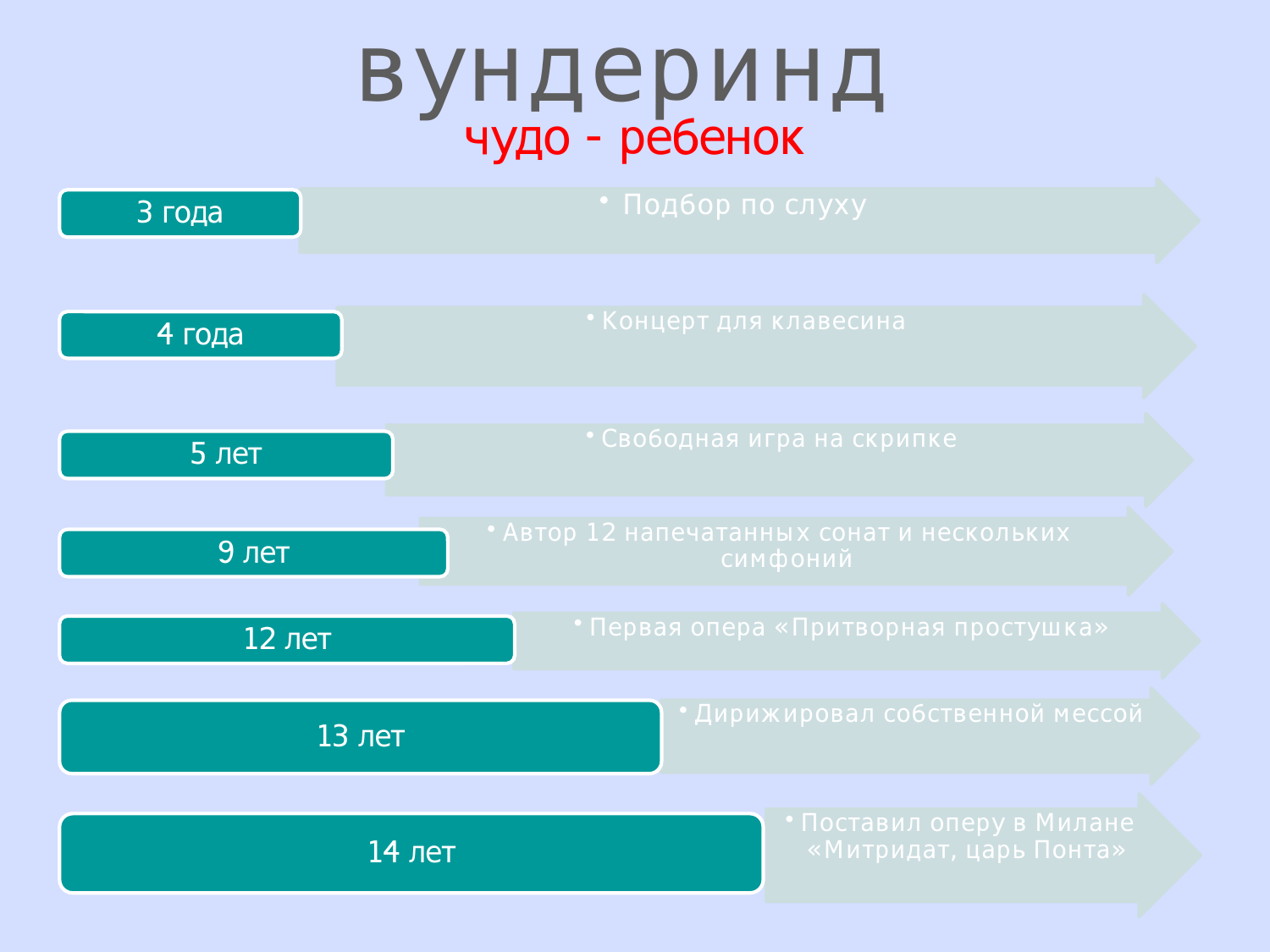

вундеринд
чудо - ребенок
Подбор по слуху
3 года
Концерт для клавесина
4 года
Свободная игра на скрипке
5 лет
Автор 12 напечатанных сонат и нескольких симфоний
9 лет
Первая опера «Притворная простушка»
12 лет
Дирижировал собственной мессой
13 лет
Поставил оперу в Милане «Митридат, царь Понта»
14 лет